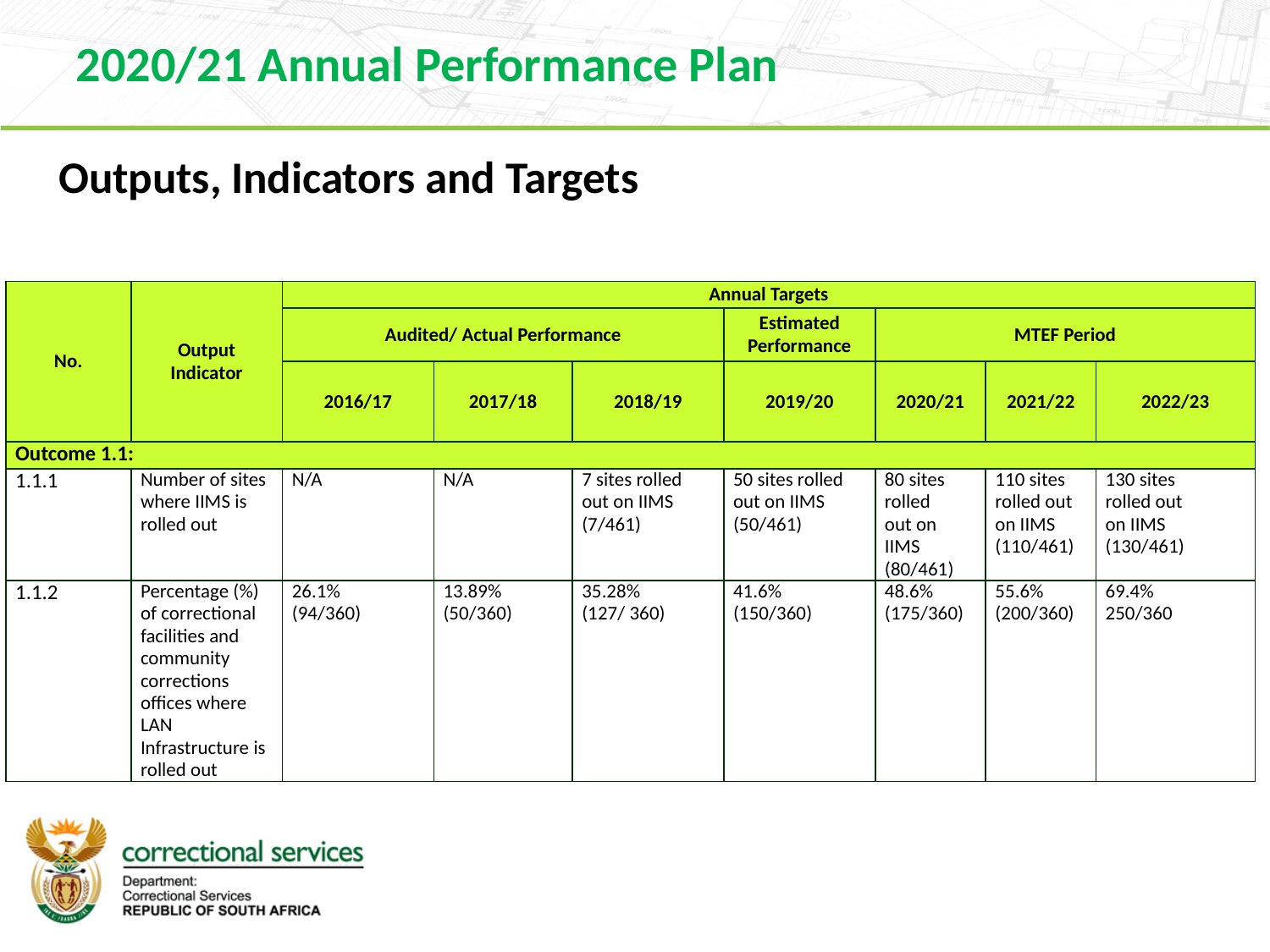

2020/21 Annual Performance Plan
Outputs, Indicators and Targets

| No. | Output Indicator | Annual Targets |  |  |  |  |  |  |
| --- | --- | --- | --- | --- | --- | --- | --- | --- |
|  |  | Audited/ Actual Performance |  |  | Estimated Performance | MTEF Period |  |  |
|  |  | 2016/17 | 2017/18 | 2018/19 | 2019/20 | 2020/21 | 2021/22 | 2022/23 |
| Outcome 1.1: |  |  |  |  |  |  |  |  |
| 1.1.1 | Number of sites where IIMS is rolled out | N/A | N/A | 7 sites rolled out on IIMS (7/461) | 50 sites rolled out on IIMS (50/461) | 80 sites rolled out on IIMS (80/461) | 110 sites rolled out on IIMS (110/461) | 130 sites rolled out on IIMS (130/461) |
| 1.1.2 | Percentage (%) of correctional facilities and community corrections offices where LAN Infrastructure is rolled out | 26.1% (94/360) | 13.89% (50/360) | 35.28% (127/ 360) | 41.6% (150/360) | 48.6% (175/360) | 55.6% (200/360) | 69.4% 250/360 |